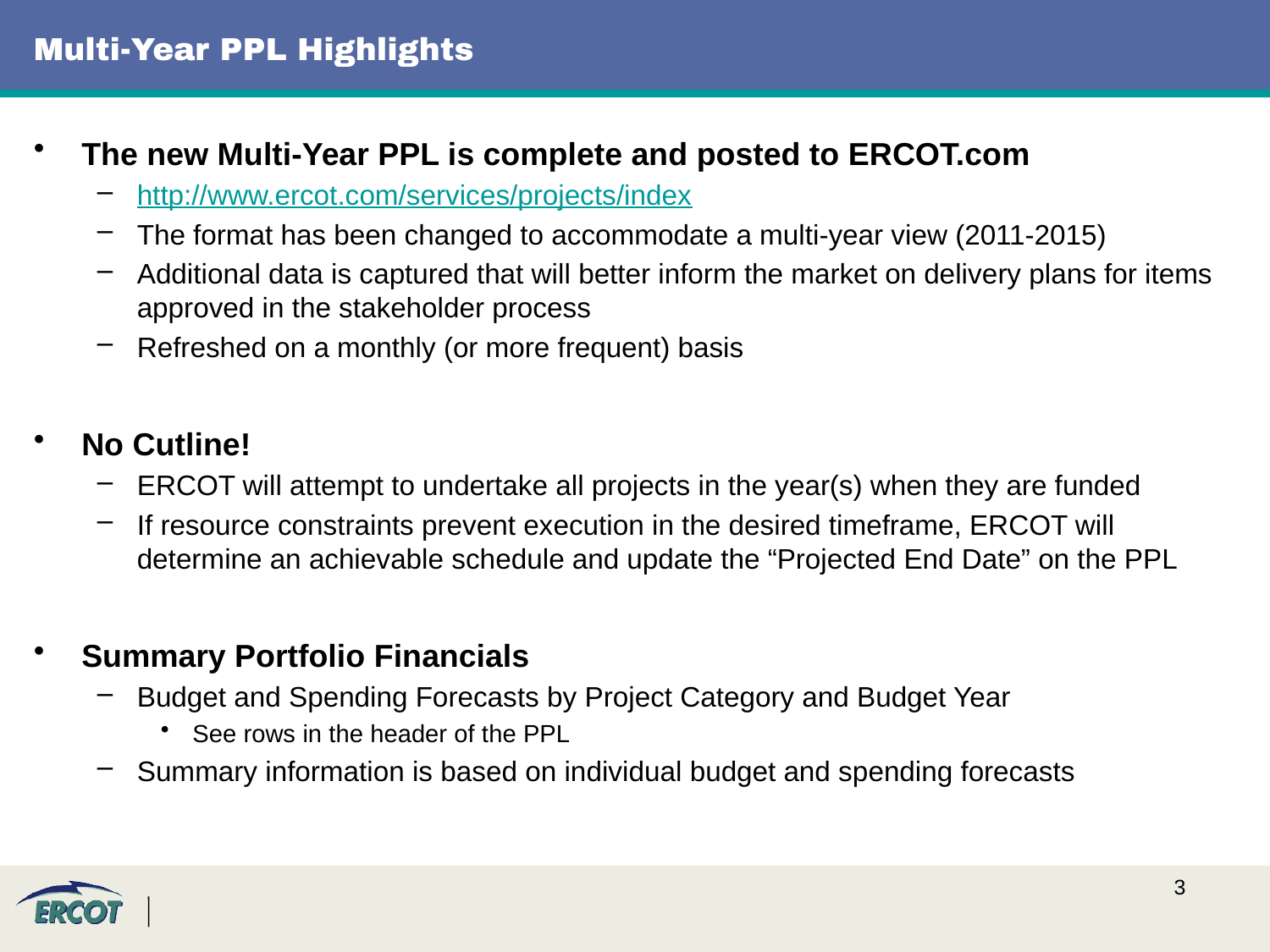

# Multi-Year PPL Highlights
The new Multi-Year PPL is complete and posted to ERCOT.com
http://www.ercot.com/services/projects/index
The format has been changed to accommodate a multi-year view (2011-2015)
Additional data is captured that will better inform the market on delivery plans for items approved in the stakeholder process
Refreshed on a monthly (or more frequent) basis

No Cutline!
ERCOT will attempt to undertake all projects in the year(s) when they are funded
If resource constraints prevent execution in the desired timeframe, ERCOT will determine an achievable schedule and update the “Projected End Date” on the PPL

Summary Portfolio Financials
Budget and Spending Forecasts by Project Category and Budget Year
See rows in the header of the PPL
Summary information is based on individual budget and spending forecasts